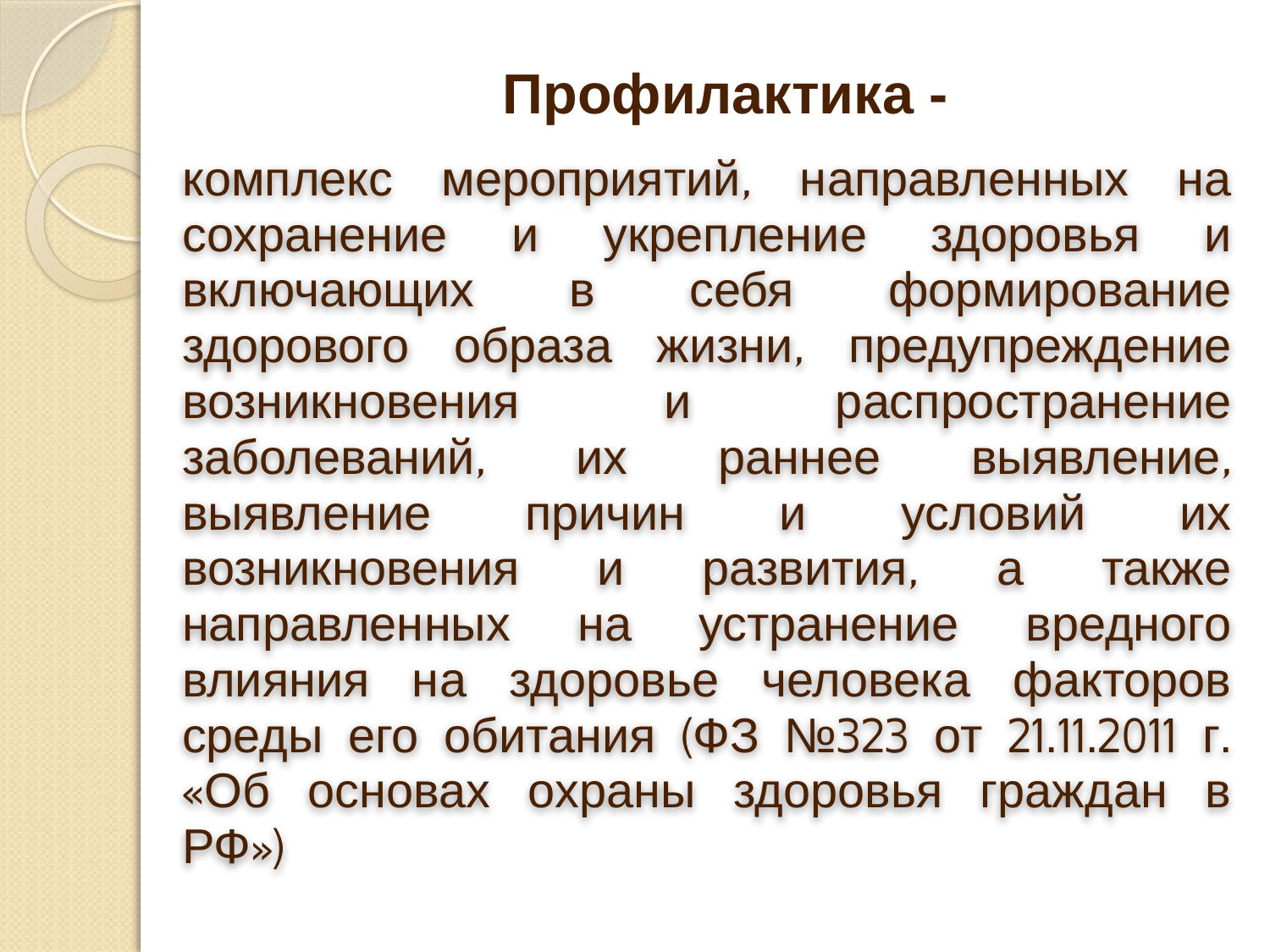

Профилактика -
комплекс мероприятий, направленных на сохранение и укрепление здоровья и включающих в себя формирование здорового образа жизни, предупреждение возникновения и распространение заболеваний, их раннее выявление, выявление причин и условий их возникновения и развития, а также направленных на устранение вредного влияния на здоровье человека факторов среды его обитания (ФЗ №323 от 21.11.2011 г. «Об основах охраны здоровья граждан в РФ»)